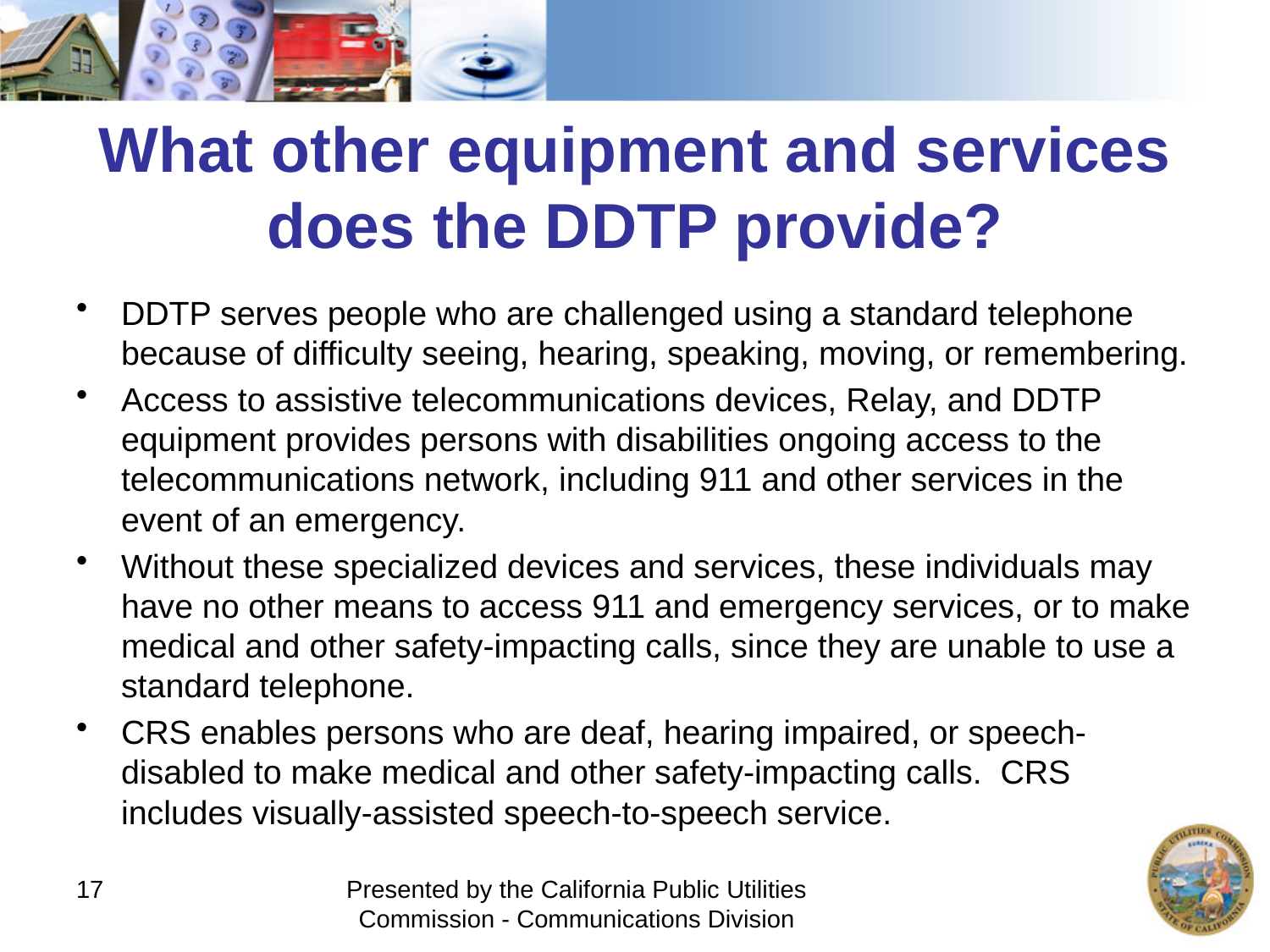

# What other equipment and services does the DDTP provide?
DDTP serves people who are challenged using a standard telephone because of difficulty seeing, hearing, speaking, moving, or remembering.
Access to assistive telecommunications devices, Relay, and DDTP equipment provides persons with disabilities ongoing access to the telecommunications network, including 911 and other services in the event of an emergency.
Without these specialized devices and services, these individuals may have no other means to access 911 and emergency services, or to make medical and other safety-impacting calls, since they are unable to use a standard telephone.
CRS enables persons who are deaf, hearing impaired, or speech-disabled to make medical and other safety-impacting calls.  CRS includes visually-assisted speech-to-speech service.

17
Presented by the California Public Utilities Commission - Communications Division